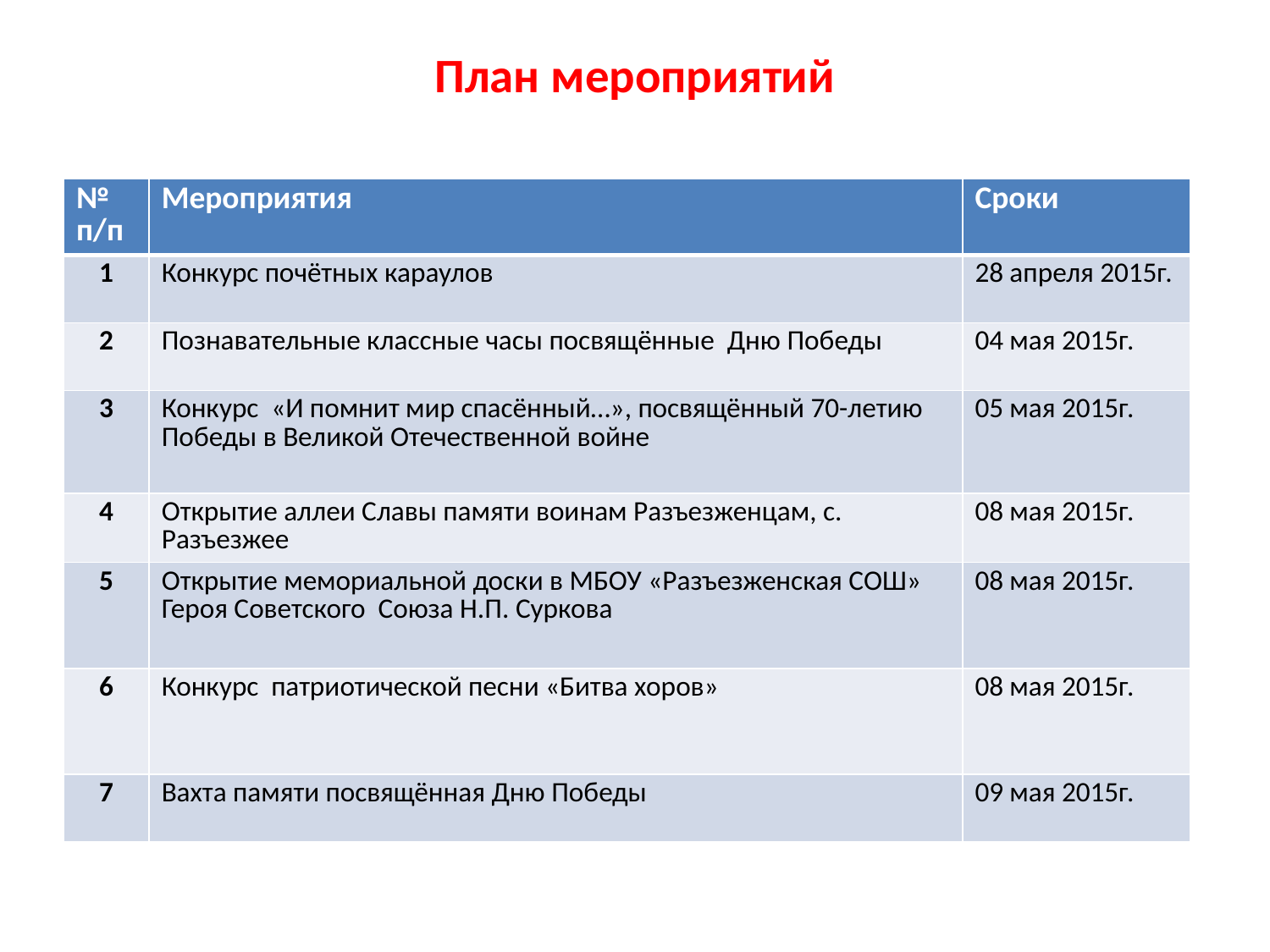

# План мероприятий
| № п/п | Мероприятия | Сроки |
| --- | --- | --- |
| 1 | Конкурс почётных караулов | 28 апреля 2015г. |
| 2 | Познавательные классные часы посвящённые Дню Победы | 04 мая 2015г. |
| 3 | Конкурс «И помнит мир спасённый…», посвящённый 70-летию Победы в Великой Отечественной войне | 05 мая 2015г. |
| 4 | Открытие аллеи Славы памяти воинам Разъезженцам, с. Разъезжее | 08 мая 2015г. |
| 5 | Открытие мемориальной доски в МБОУ «Разъезженская СОШ» Героя Советского Союза Н.П. Суркова | 08 мая 2015г. |
| 6 | Конкурс патриотической песни «Битва хоров» | 08 мая 2015г. |
| 7 | Вахта памяти посвящённая Дню Победы | 09 мая 2015г. |